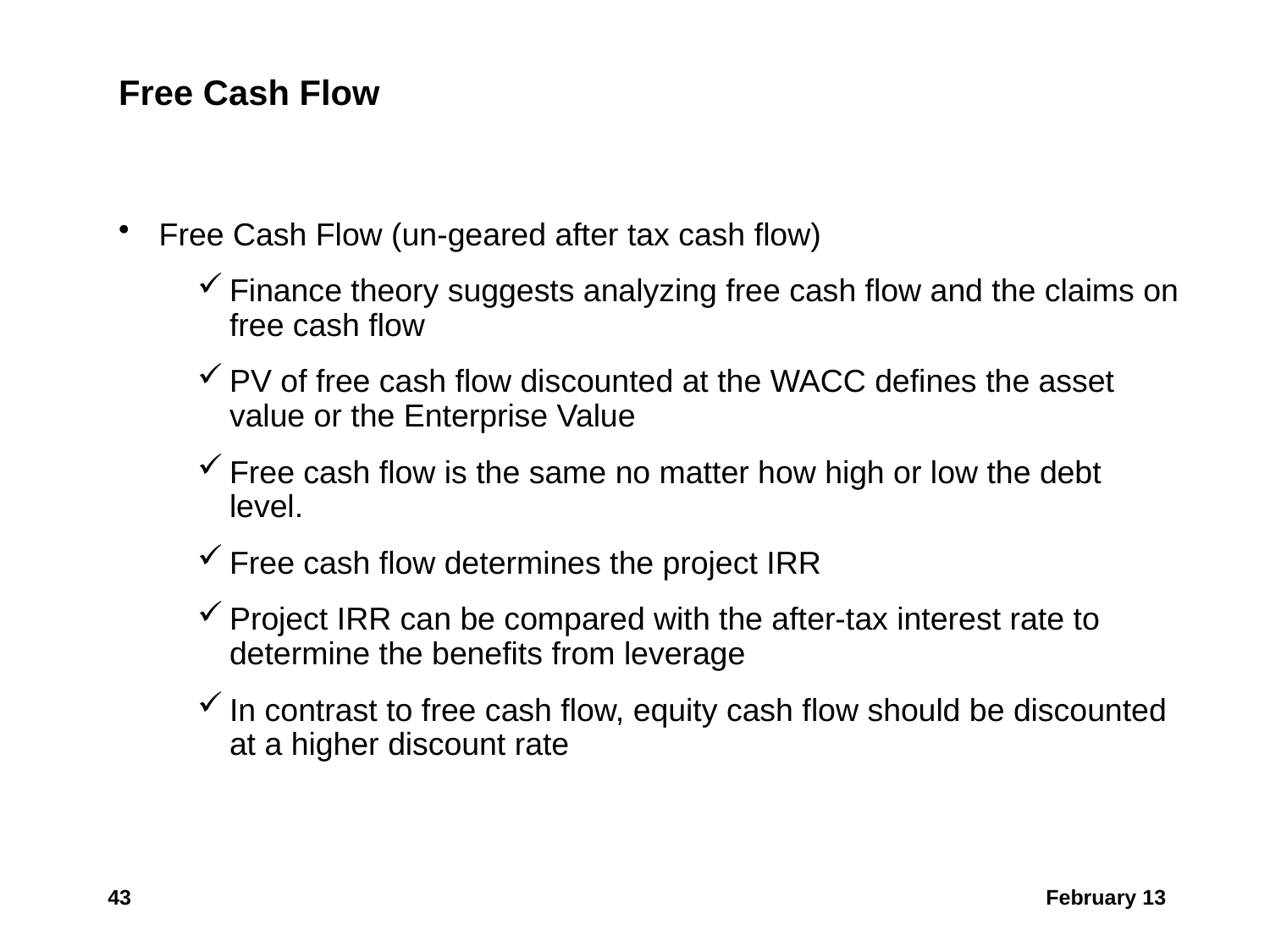

# Free Cash Flow
Free Cash Flow (un-geared after tax cash flow)
Finance theory suggests analyzing free cash flow and the claims on free cash flow
PV of free cash flow discounted at the WACC defines the asset value or the Enterprise Value
Free cash flow is the same no matter how high or low the debt level.
Free cash flow determines the project IRR
Project IRR can be compared with the after-tax interest rate to determine the benefits from leverage
In contrast to free cash flow, equity cash flow should be discounted at a higher discount rate